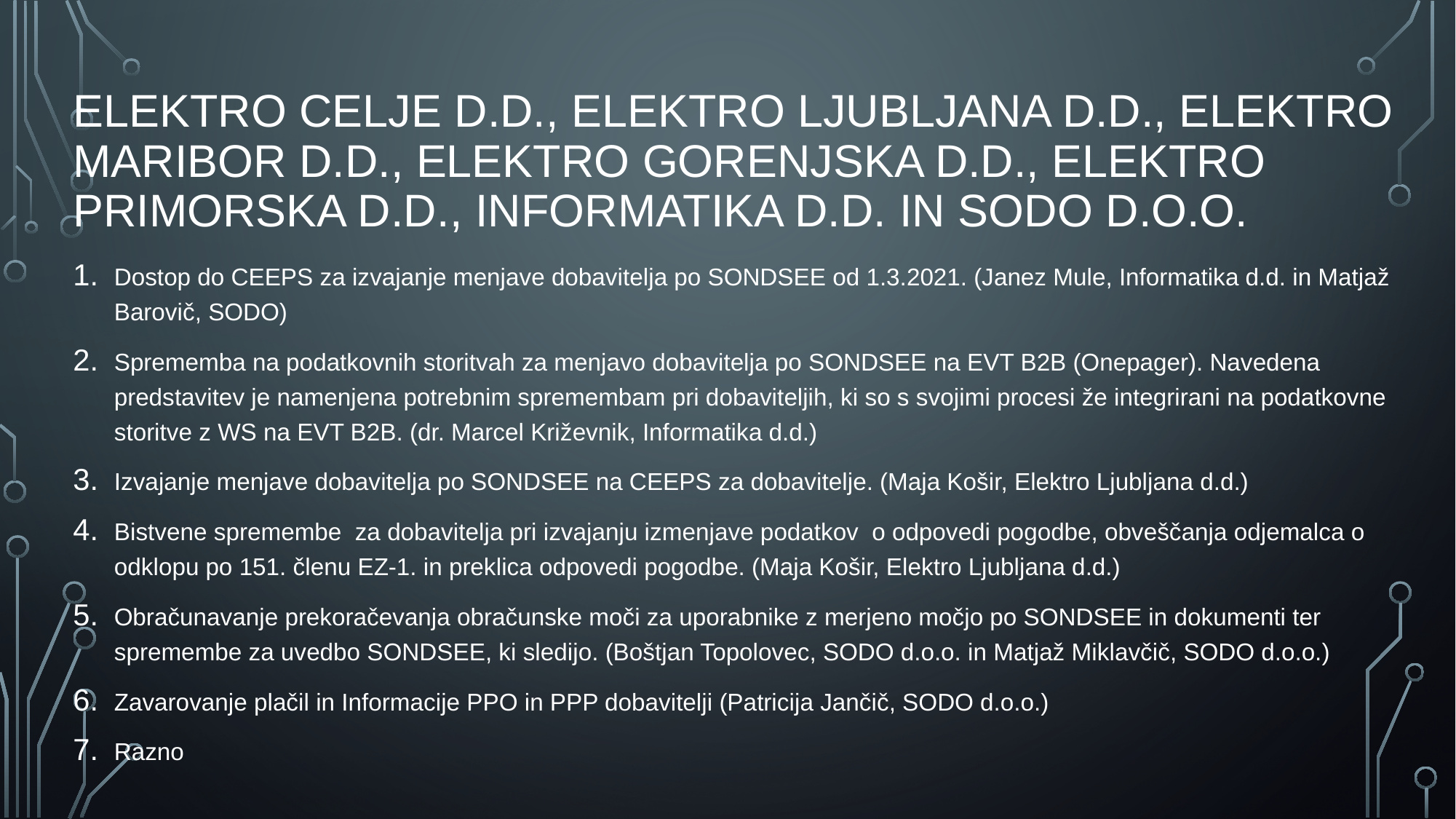

# Elektro Celje d.d., Elektro Ljubljana d.d., Elektro Maribor d.d., Elektro Gorenjska d.d., Elektro Primorska d.d., Informatika d.d. IN SODO D.O.O.
Dostop do CEEPS za izvajanje menjave dobavitelja po SONDSEE od 1.3.2021. (Janez Mule, Informatika d.d. in Matjaž Barovič, SODO)
Sprememba na podatkovnih storitvah za menjavo dobavitelja po SONDSEE na EVT B2B (Onepager). Navedena predstavitev je namenjena potrebnim spremembam pri dobaviteljih, ki so s svojimi procesi že integrirani na podatkovne storitve z WS na EVT B2B. (dr. Marcel Križevnik, Informatika d.d.)
Izvajanje menjave dobavitelja po SONDSEE na CEEPS za dobavitelje. (Maja Košir, Elektro Ljubljana d.d.)
Bistvene spremembe  za dobavitelja pri izvajanju izmenjave podatkov  o odpovedi pogodbe, obveščanja odjemalca o odklopu po 151. členu EZ-1. in preklica odpovedi pogodbe. (Maja Košir, Elektro Ljubljana d.d.)
Obračunavanje prekoračevanja obračunske moči za uporabnike z merjeno močjo po SONDSEE in dokumenti ter spremembe za uvedbo SONDSEE, ki sledijo. (Boštjan Topolovec, SODO d.o.o. in Matjaž Miklavčič, SODO d.o.o.)
Zavarovanje plačil in Informacije PPO in PPP dobavitelji (Patricija Jančič, SODO d.o.o.)
Razno